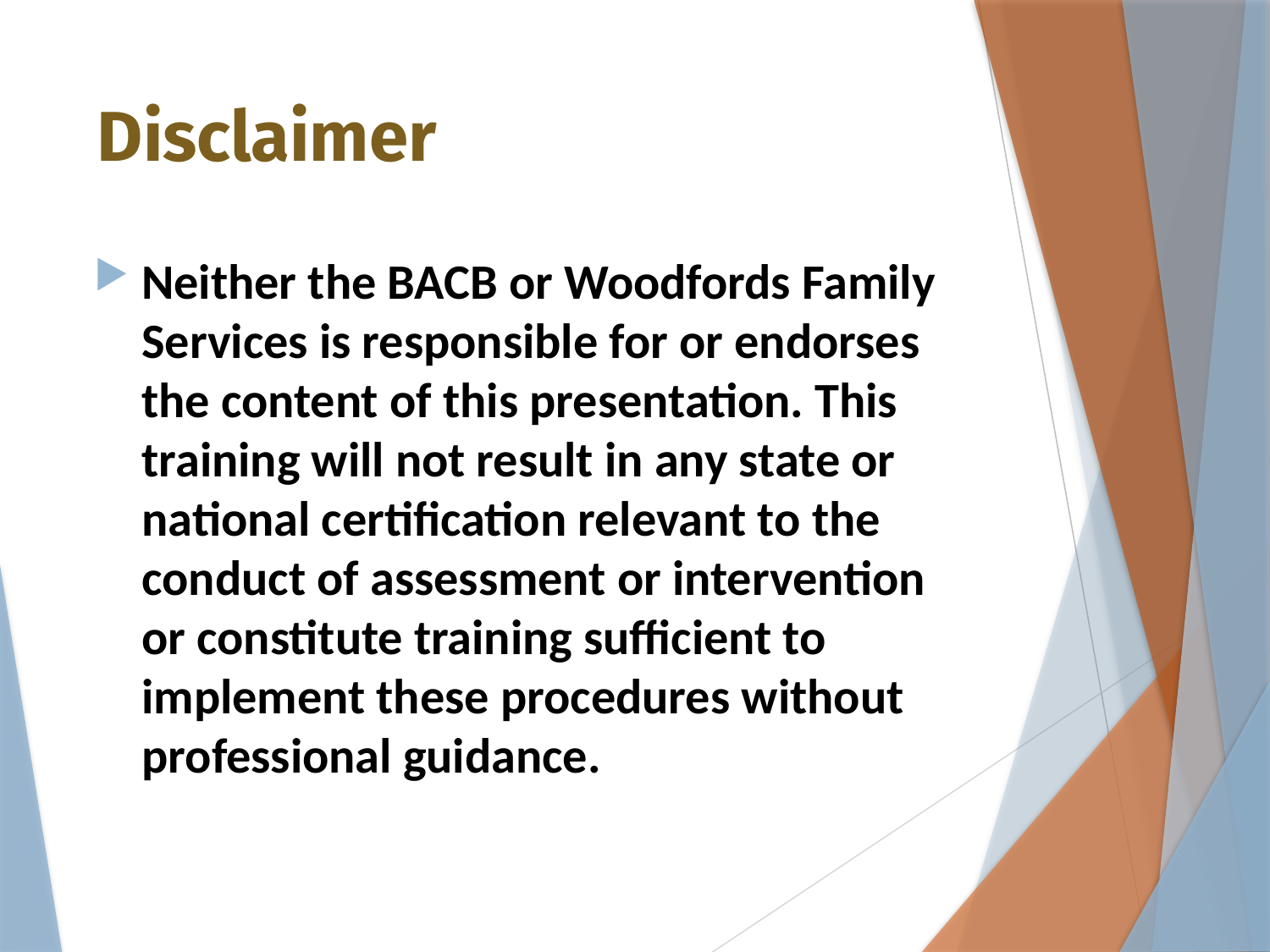

# Disclaimer
Neither the BACB or Woodfords Family Services is responsible for or endorses the content of this presentation. This training will not result in any state or national certification relevant to the conduct of assessment or intervention or constitute training sufficient to implement these procedures without professional guidance.